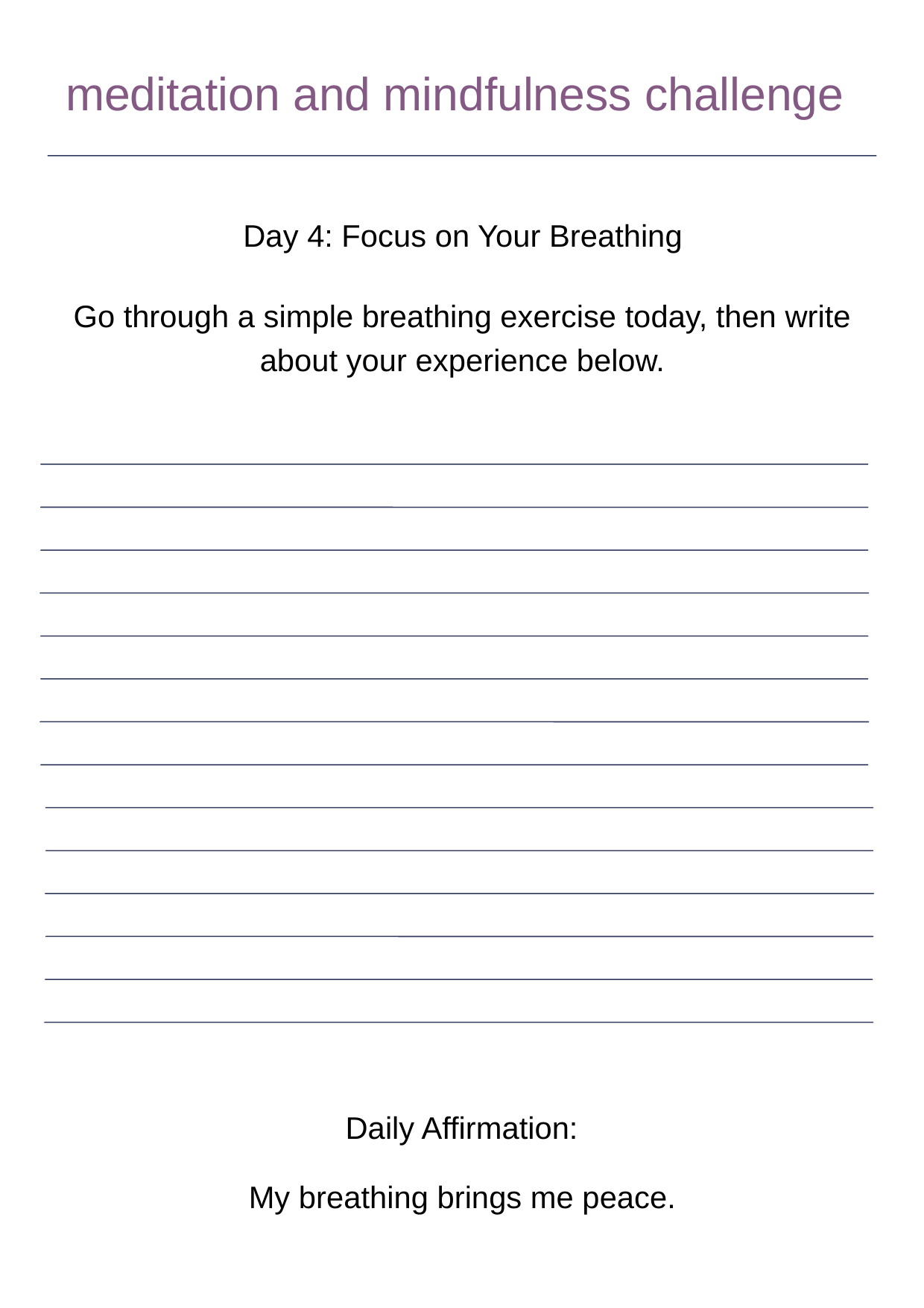

meditation and mindfulness challenge

Day 4: Focus on Your Breathing
Go through a simple breathing exercise today, then write about your experience below.

Daily Affirmation:
My breathing brings me peace.